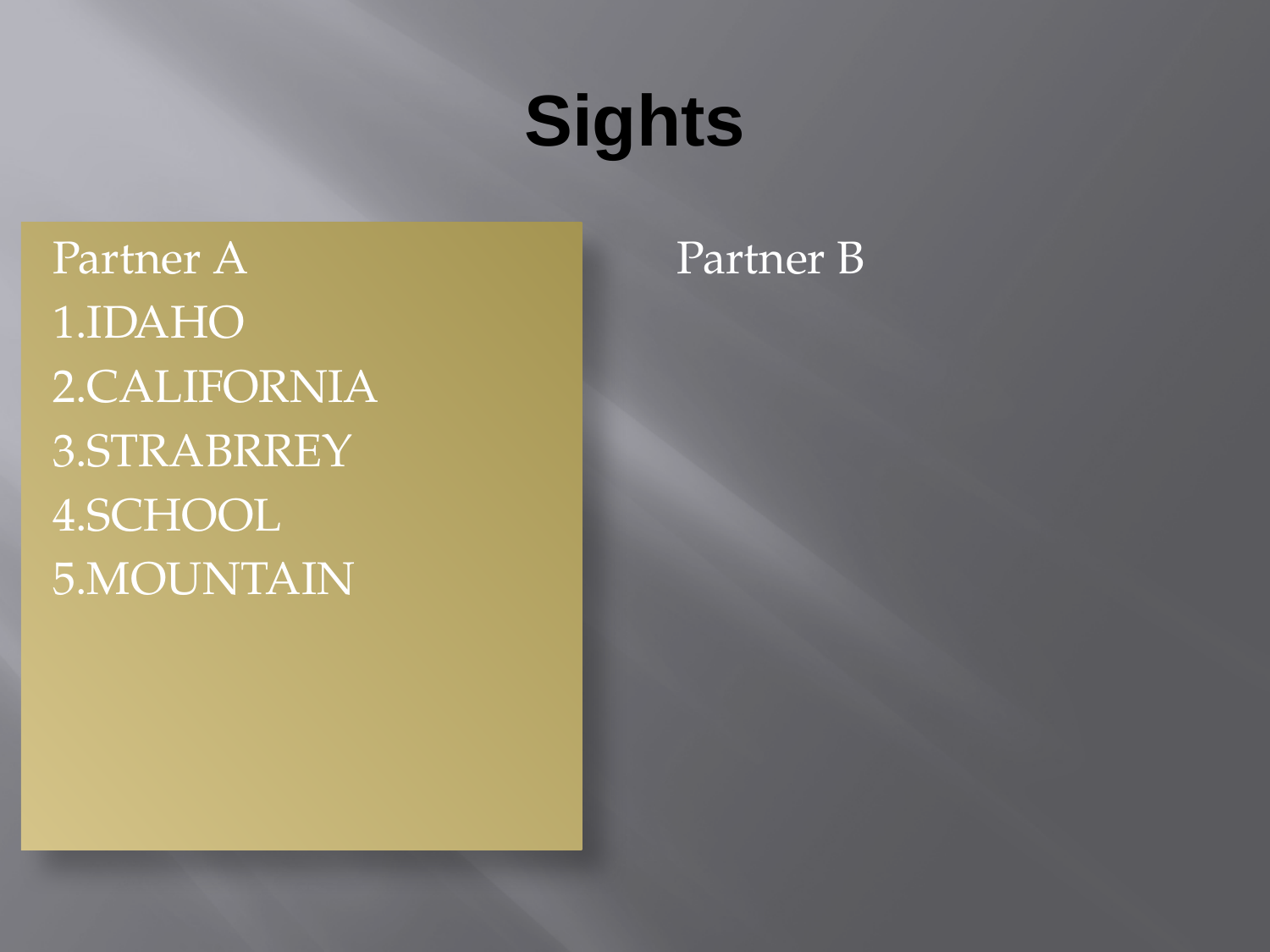

# Sights
Partner A
1.IDAHO
2.CALIFORNIA
3.STRABRREY
4.SCHOOL
5.MOUNTAIN

Partner B